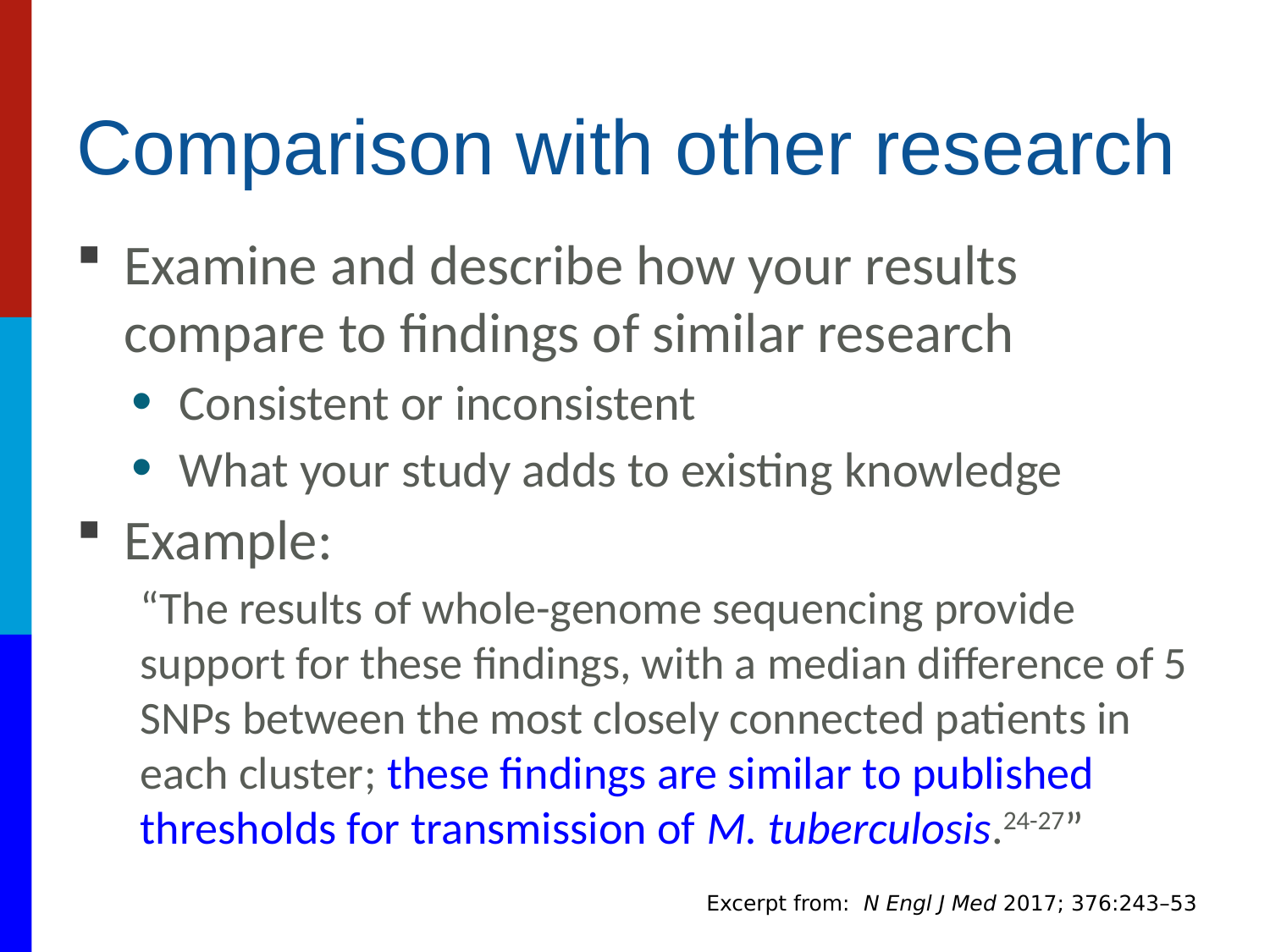

# Comparison with other research
Examine and describe how your results compare to findings of similar research
Consistent or inconsistent
What your study adds to existing knowledge
Example:
	“The results of whole-genome sequencing provide support for these findings, with a median difference of 5 SNPs between the most closely connected patients in each cluster; these findings are similar to published thresholds for transmission of M. tuberculosis.24-27”
Excerpt from:  N Engl J Med 2017; 376:243–53